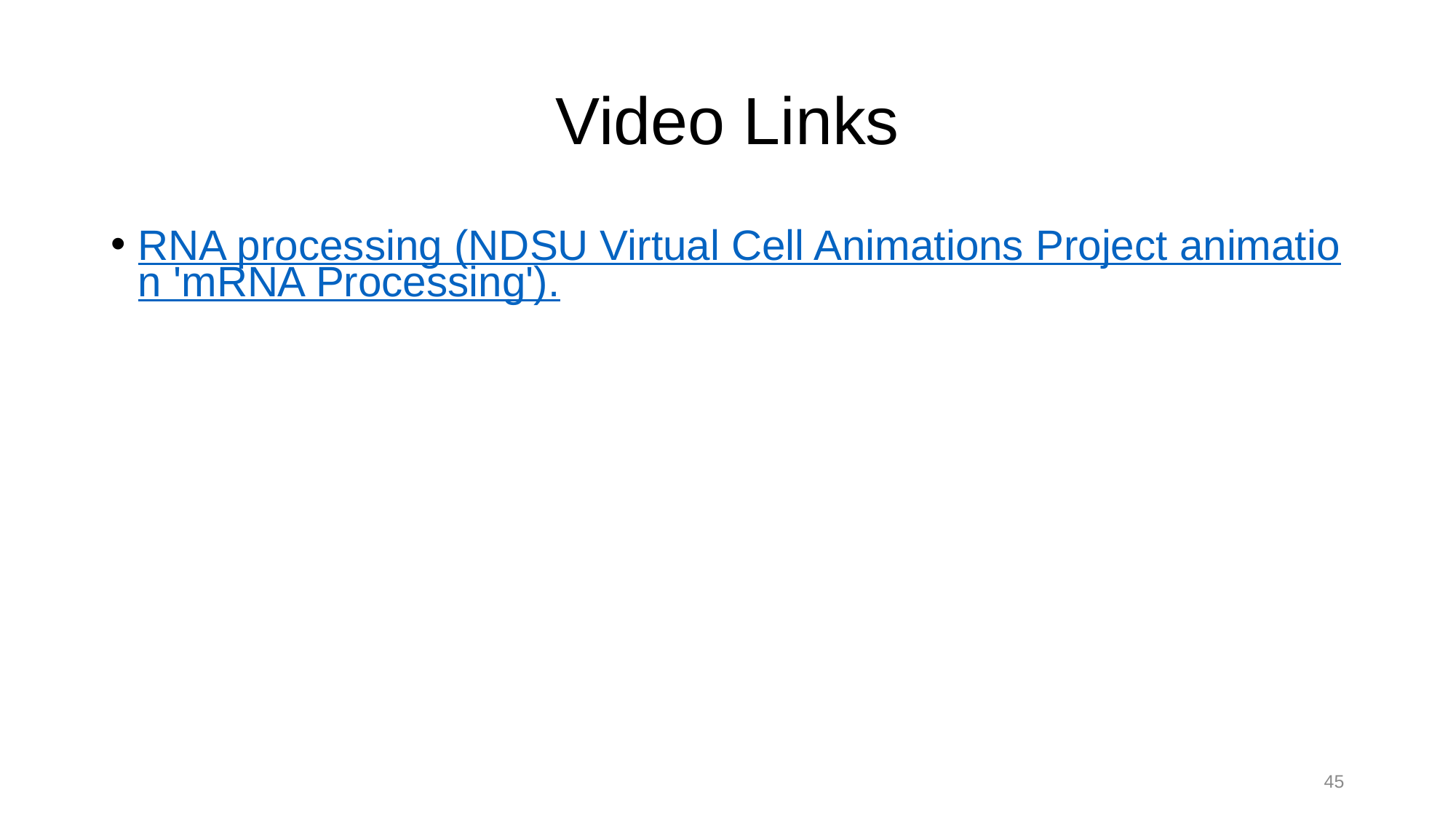

# Video Links
RNA processing (NDSU Virtual Cell Animations Project animation 'mRNA Processing').

45